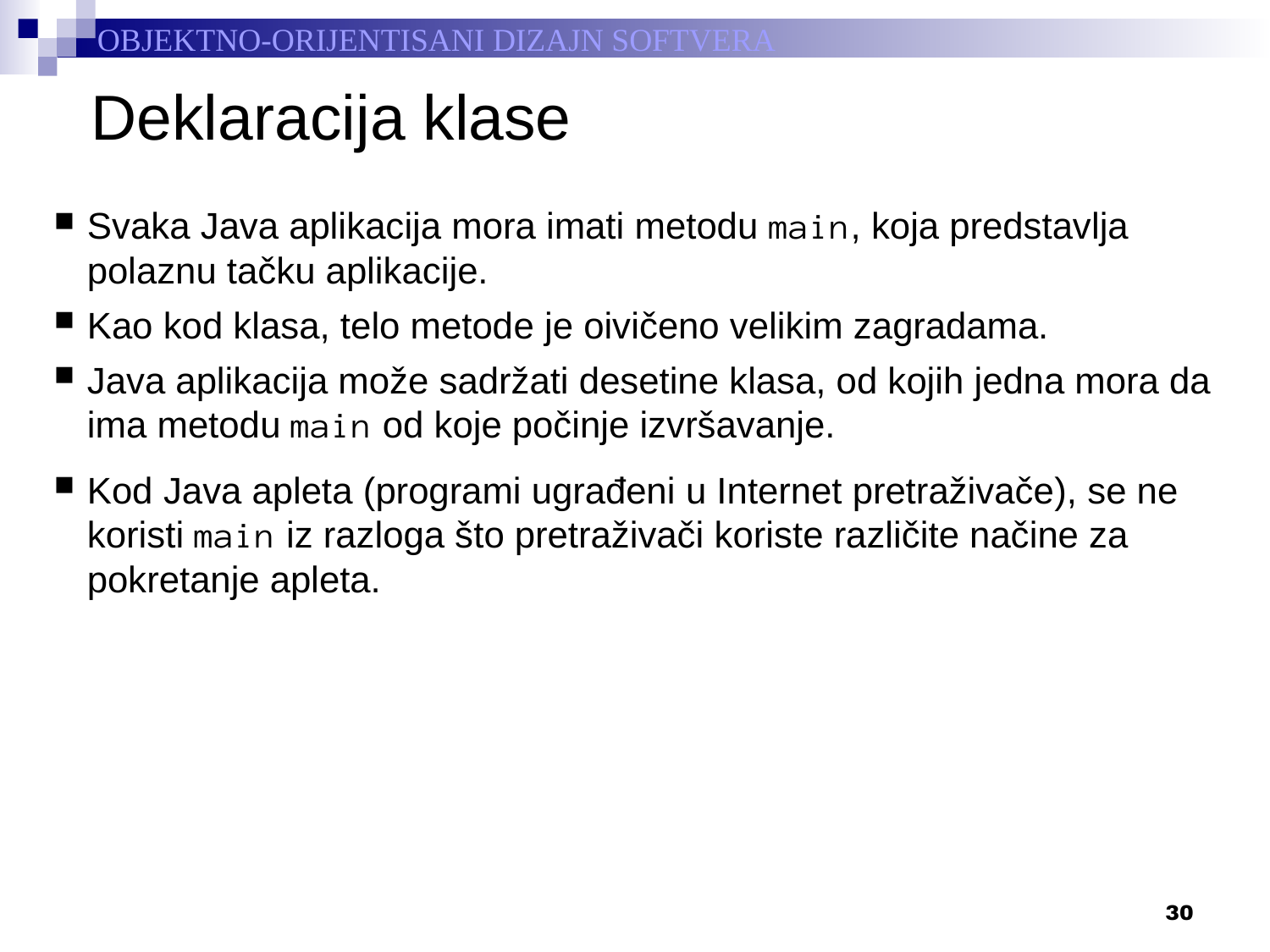

# Deklaracija klase
Svaka Java aplikacija mora imati metodu main, koja predstavlja polaznu tačku aplikacije.
Kao kod klasa, telo metode je oivičeno velikim zagradama.
Java aplikacija može sadržati desetine klasa, od kojih jedna mora da ima metodu main od koje počinje izvršavanje.
Kod Java apleta (programi ugrađeni u Internet pretraživače), se ne koristi main iz razloga što pretraživači koriste različite načine za pokretanje apleta.
30